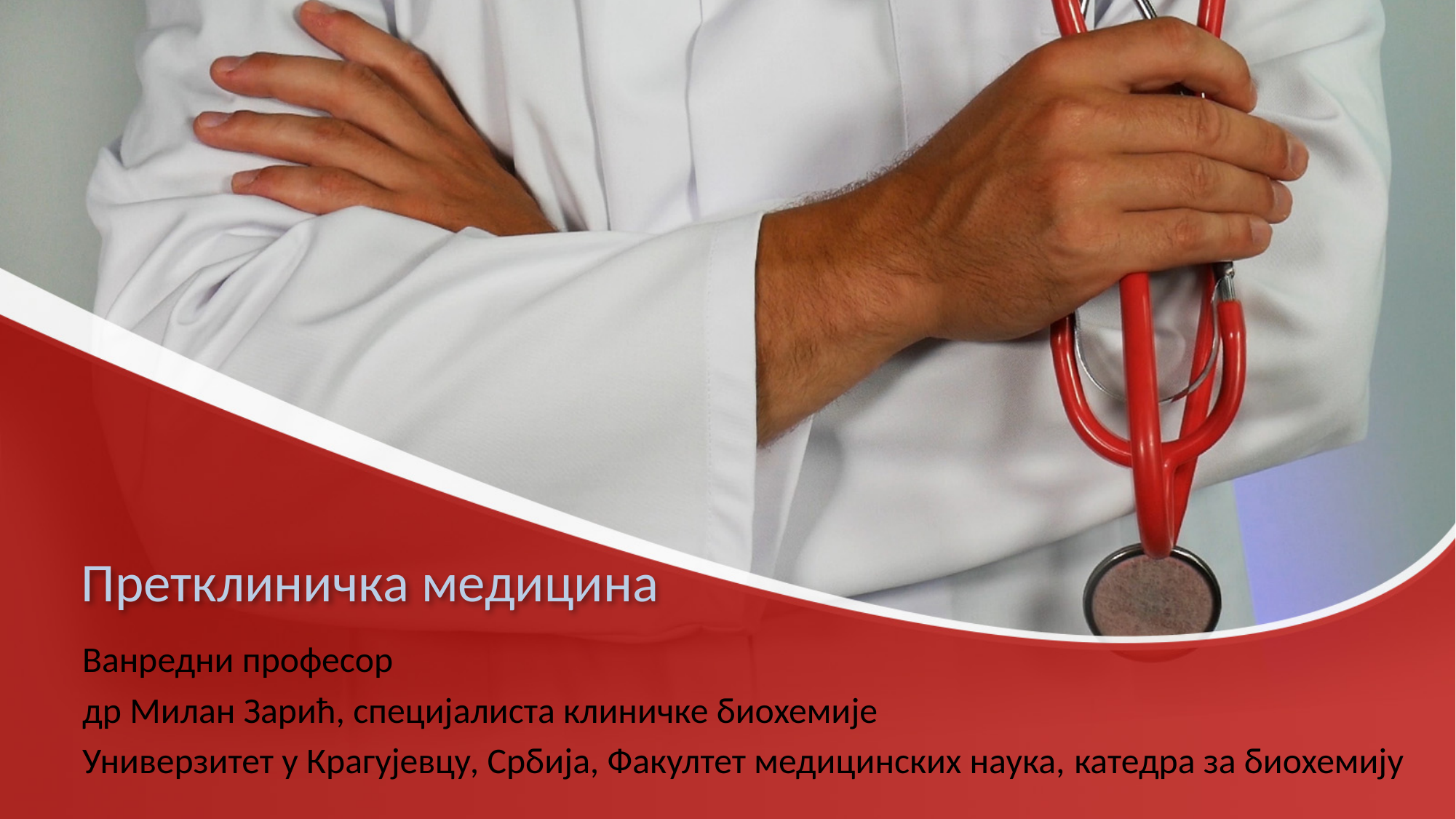

# Претклиничка медицина
Ванредни професор
др Милан Зарић, специјалиста клиничке биохемије
Универзитет у Крагујевцу, Србија, Факултет медицинских наука, катедра за биохемију